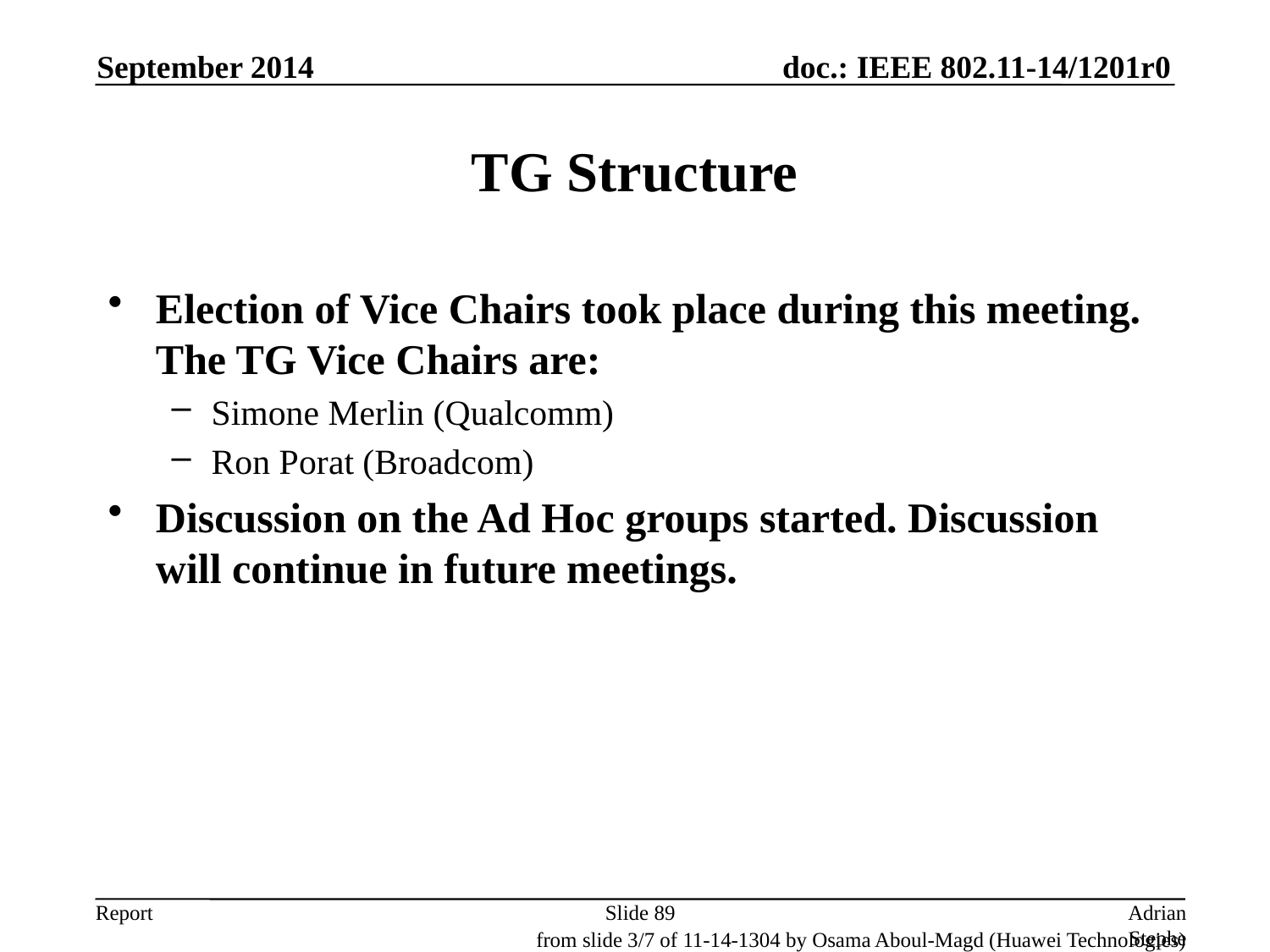

September 2014
# TG Structure
Election of Vice Chairs took place during this meeting. The TG Vice Chairs are:
Simone Merlin (Qualcomm)
Ron Porat (Broadcom)
Discussion on the Ad Hoc groups started. Discussion will continue in future meetings.
Slide 89
Adrian Stephens, Intel Corporation
from slide 3/7 of 11-14-1304 by Osama Aboul-Magd (Huawei Technologies)